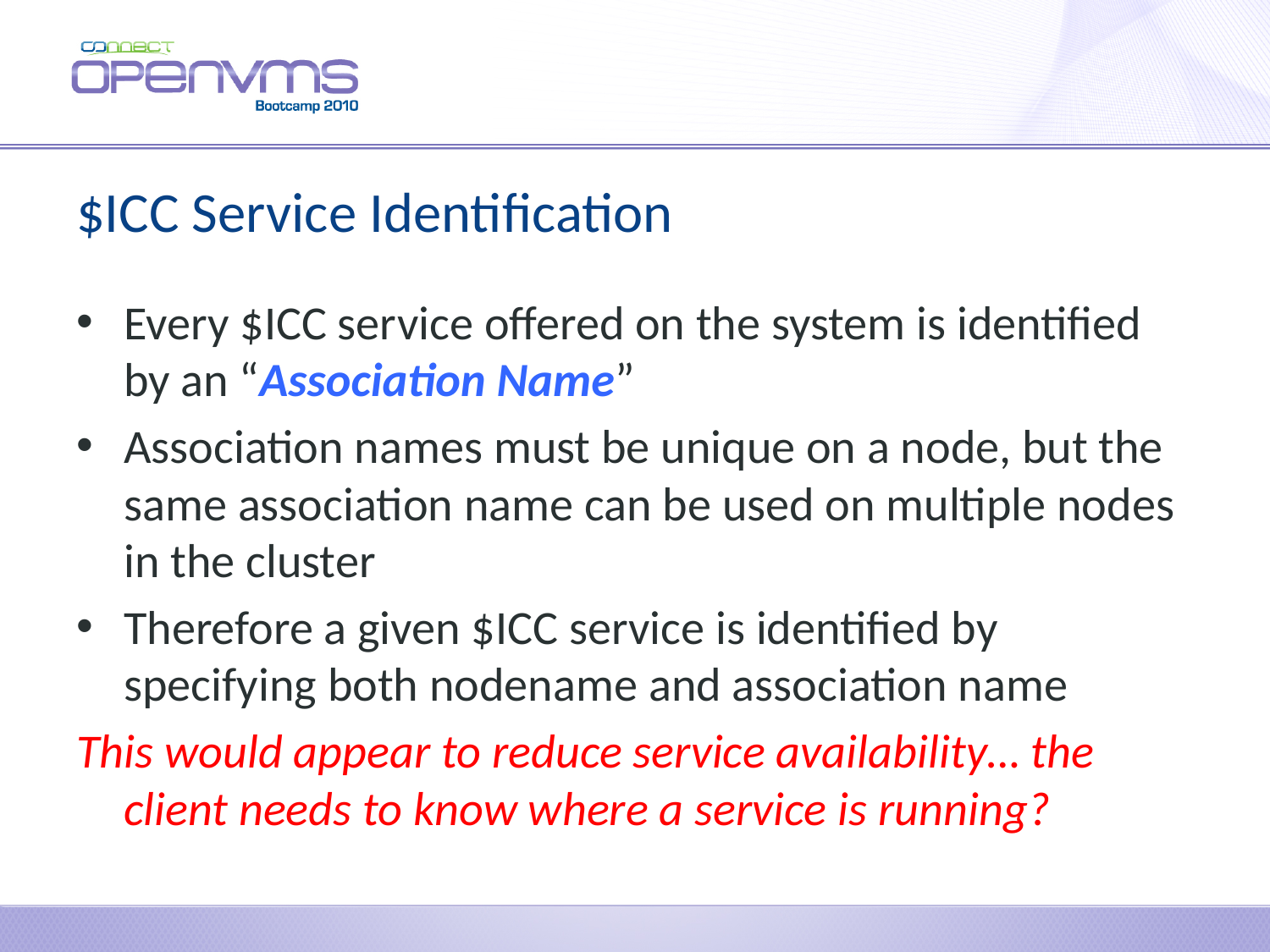

# $ICC Service Identification
Every $ICC service offered on the system is identified by an “Association Name”
Association names must be unique on a node, but the same association name can be used on multiple nodes in the cluster
Therefore a given $ICC service is identified by specifying both nodename and association name
This would appear to reduce service availability… the client needs to know where a service is running?